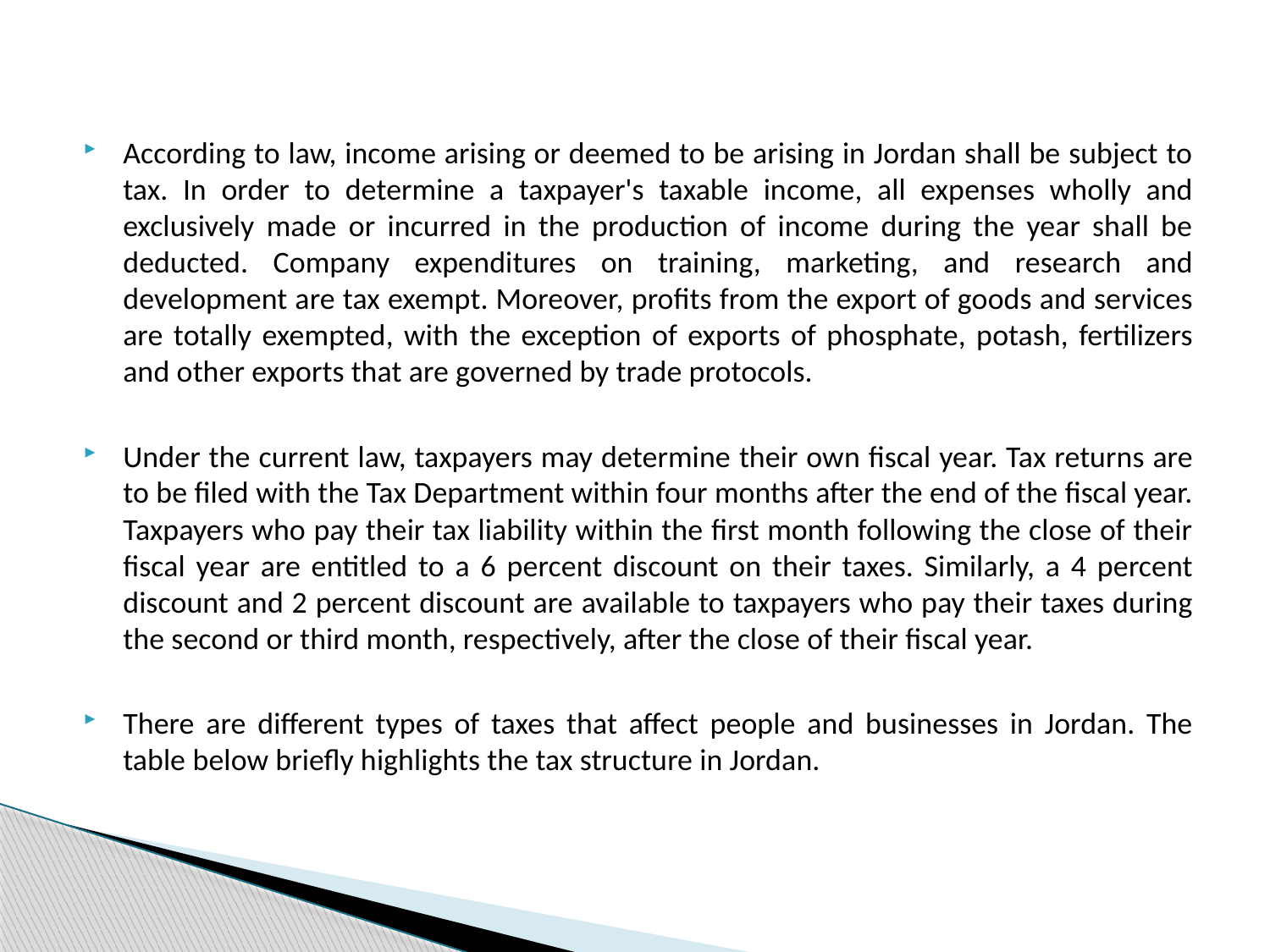

According to law, income arising or deemed to be arising in Jordan shall be subject to tax. In order to determine a taxpayer's taxable income, all expenses wholly and exclusively made or incurred in the production of income during the year shall be deducted. Company expenditures on training, marketing, and research and development are tax exempt. Moreover, profits from the export of goods and services are totally exempted, with the exception of exports of phosphate, potash, fertilizers and other exports that are governed by trade protocols.

Under the current law, taxpayers may determine their own fiscal year. Tax returns are to be filed with the Tax Department within four months after the end of the fiscal year. Taxpayers who pay their tax liability within the first month following the close of their fiscal year are entitled to a 6 percent discount on their taxes. Similarly, a 4 percent discount and 2 percent discount are available to taxpayers who pay their taxes during the second or third month, respectively, after the close of their fiscal year.

There are different types of taxes that affect people and businesses in Jordan. The table below briefly highlights the tax structure in Jordan.